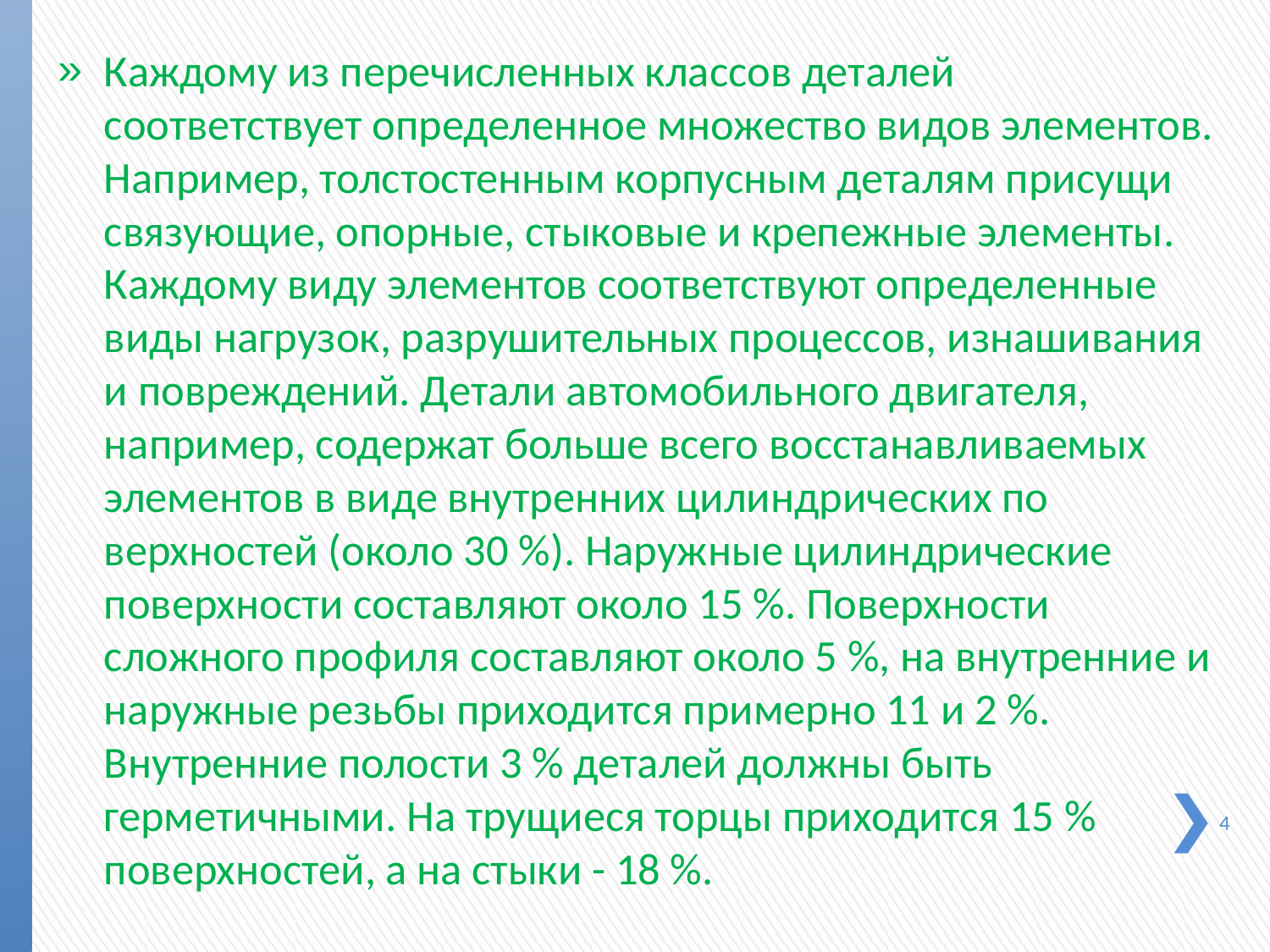

Каждому из перечисленных классов деталей соответствует определенное множество видов элементов. Например, толсто­стенным корпусным деталям присущи связующие, опорные, стыковые и крепежные элементы. Каждому виду элементов соответствуют определенные виды нагрузок, разрушительных процессов, изнашивания и повреждений. Детали автомобиль­ного двигателя, например, содержат больше всего восстанав­ливаемых элементов в виде внутренних цилиндрических по­верхностей (около 30 %). Наружные цилиндрические поверх­ности составляют около 15 %. Поверхности сложного профи­ля составляют около 5 %, на внутренние и наружные резьбы приходится примерно 11 и 2 %. Внутренние полости 3 % де­талей должны быть герметичными. На трущиеся торцы при­ходится 15 % поверхностей, а на стыки - 18 %.
4